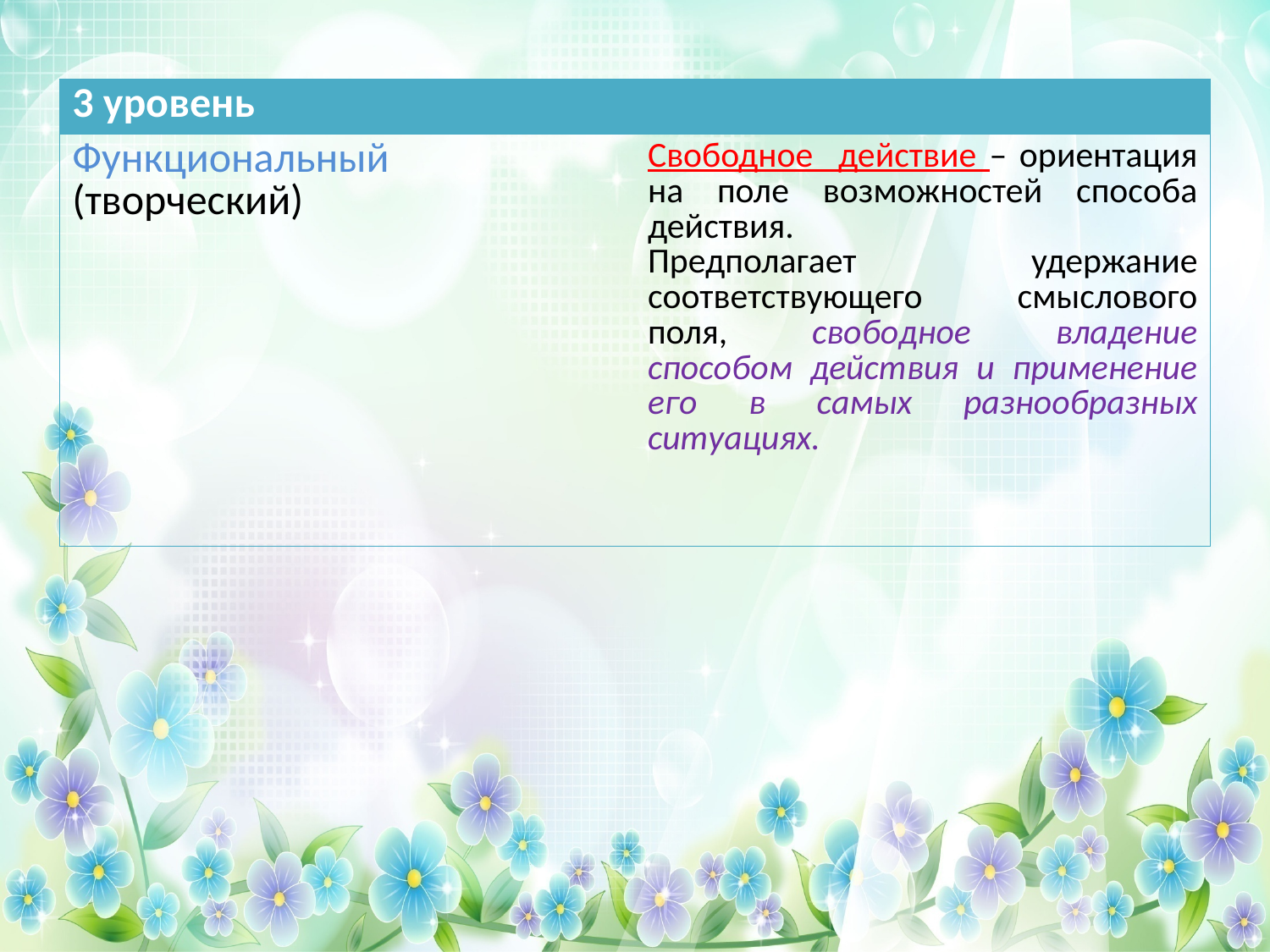

| 3 уровень |  |
| --- | --- |
| Функциональный (творческий) | Свободное действие – ориентация на поле возможностей способа действия. Предполагает удержание соответствующего смыслового поля, свободное владение способом действия и применение его в самых разнообразных ситуациях. |